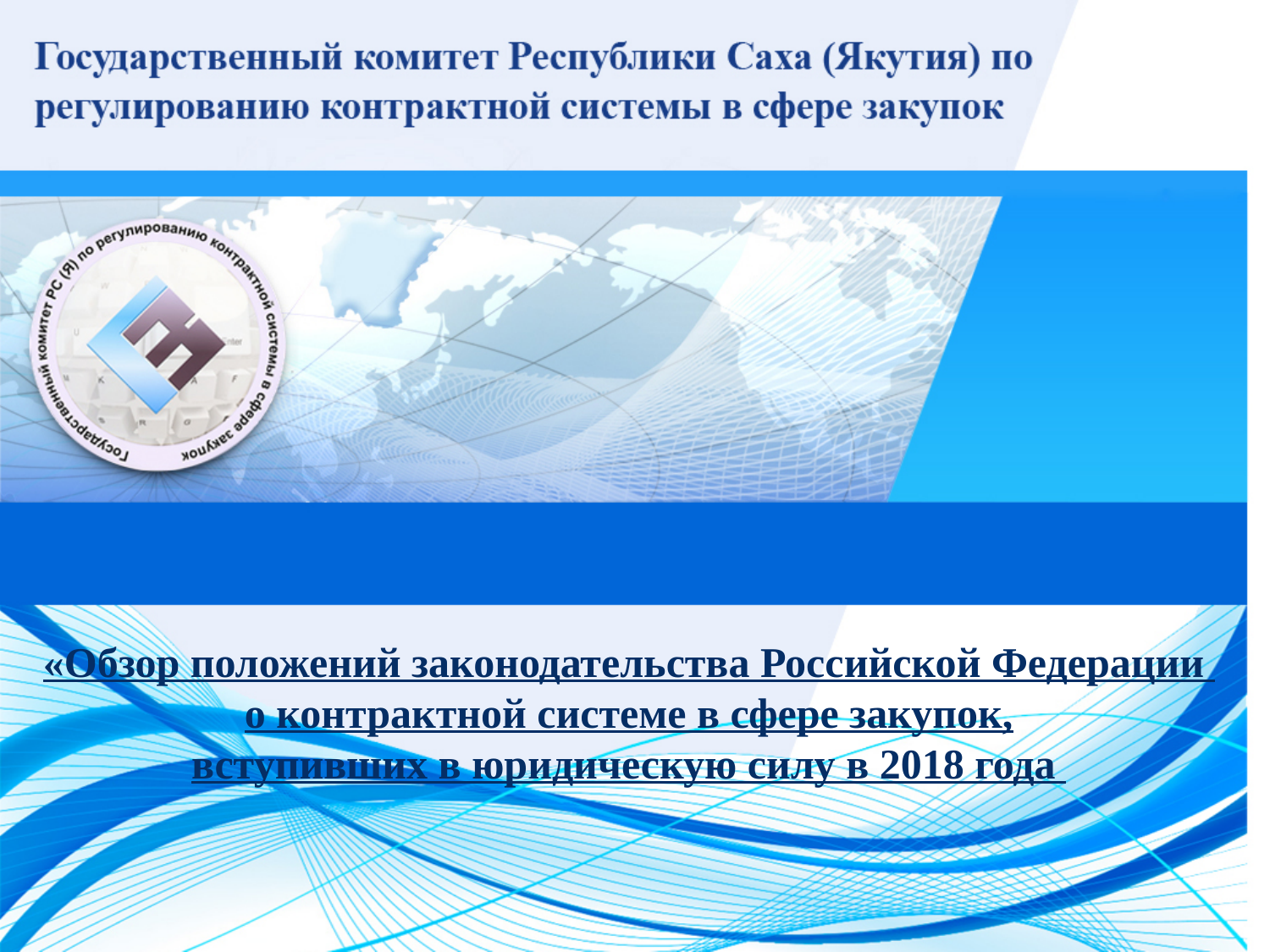

«Обзор положений законодательства Российской Федерации
о контрактной системе в сфере закупок,
вступивших в юридическую силу в 2018 года